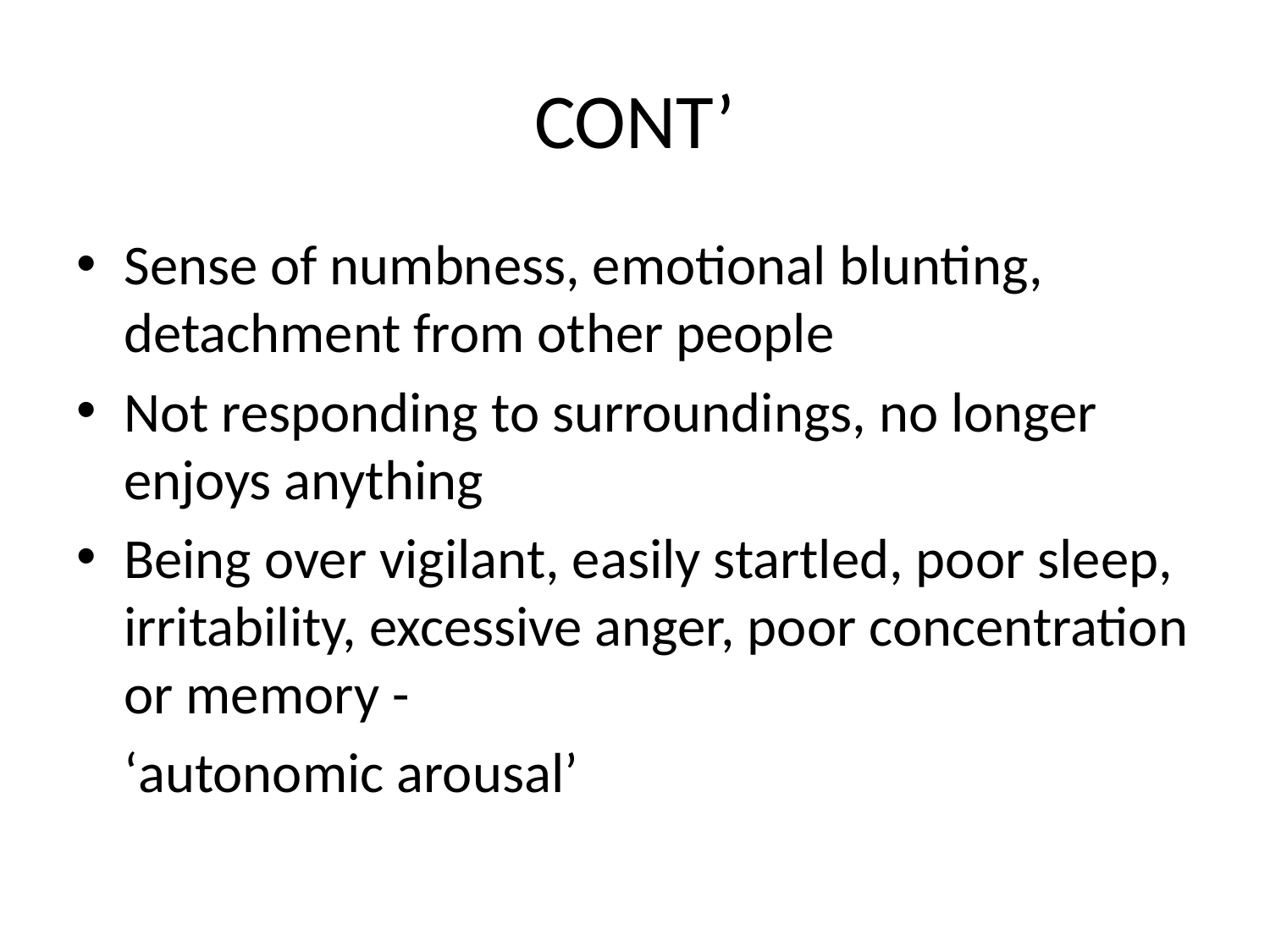

# CONT’
Sense of numbness, emotional blunting, detachment from other people
Not responding to surroundings, no longer enjoys anything
Being over vigilant, easily startled, poor sleep, irritability, excessive anger, poor concentration or memory -
	‘autonomic arousal’